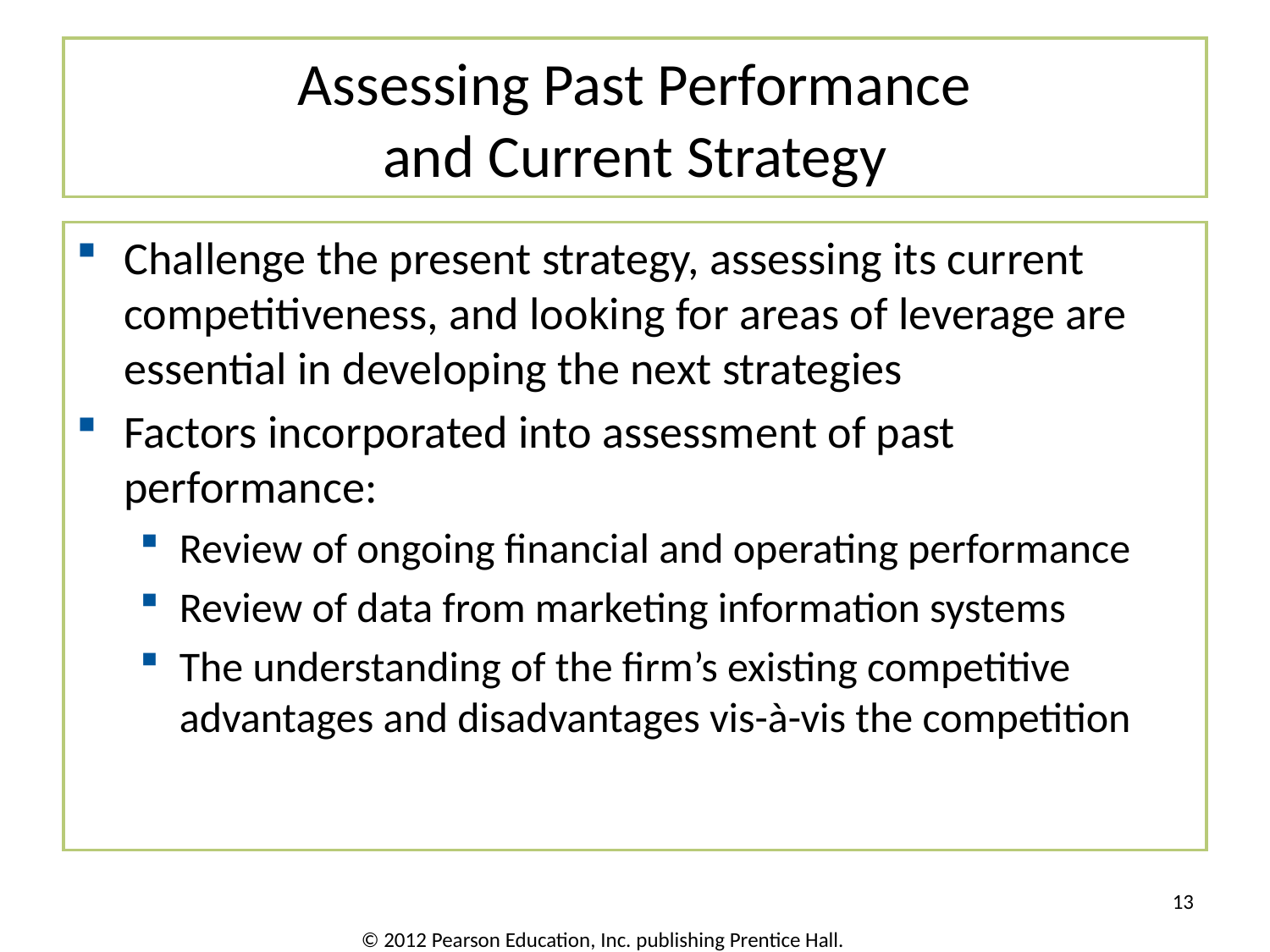

# Assessing Past Performance and Current Strategy
Challenge the present strategy, assessing its current competitiveness, and looking for areas of leverage are essential in developing the next strategies
Factors incorporated into assessment of past performance:
Review of ongoing financial and operating performance
Review of data from marketing information systems
The understanding of the firm’s existing competitive advantages and disadvantages vis-à-vis the competition

13